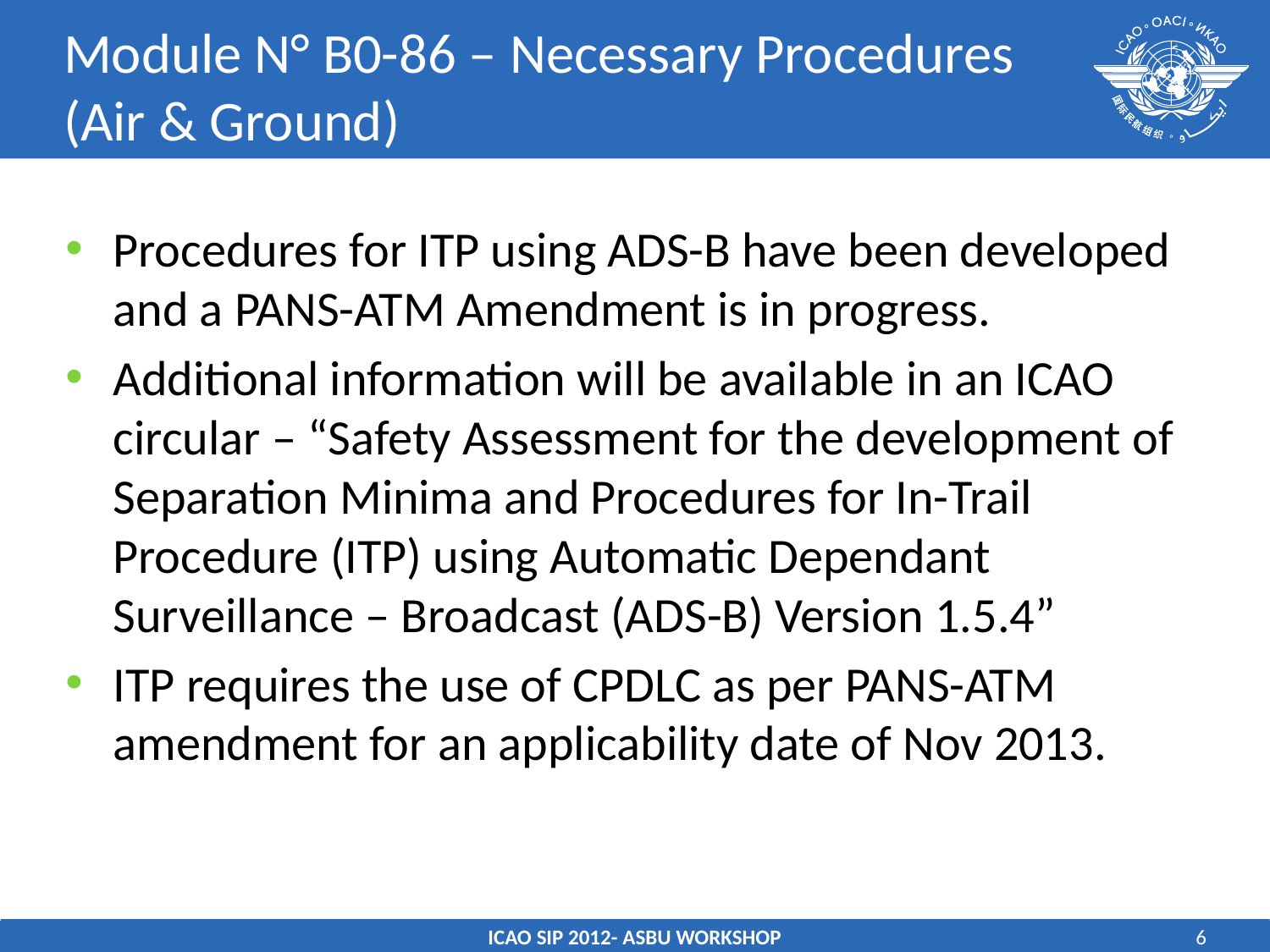

# Module N° B0-86 – Necessary Procedures (Air & Ground)
Procedures for ITP using ADS-B have been developed and a PANS-ATM Amendment is in progress.
Additional information will be available in an ICAO circular – “Safety Assessment for the development of Separation Minima and Procedures for In-Trail Procedure (ITP) using Automatic Dependant Surveillance – Broadcast (ADS-B) Version 1.5.4”
ITP requires the use of CPDLC as per PANS-ATM amendment for an applicability date of Nov 2013.
ICAO SIP 2012- ASBU WORKSHOP
6